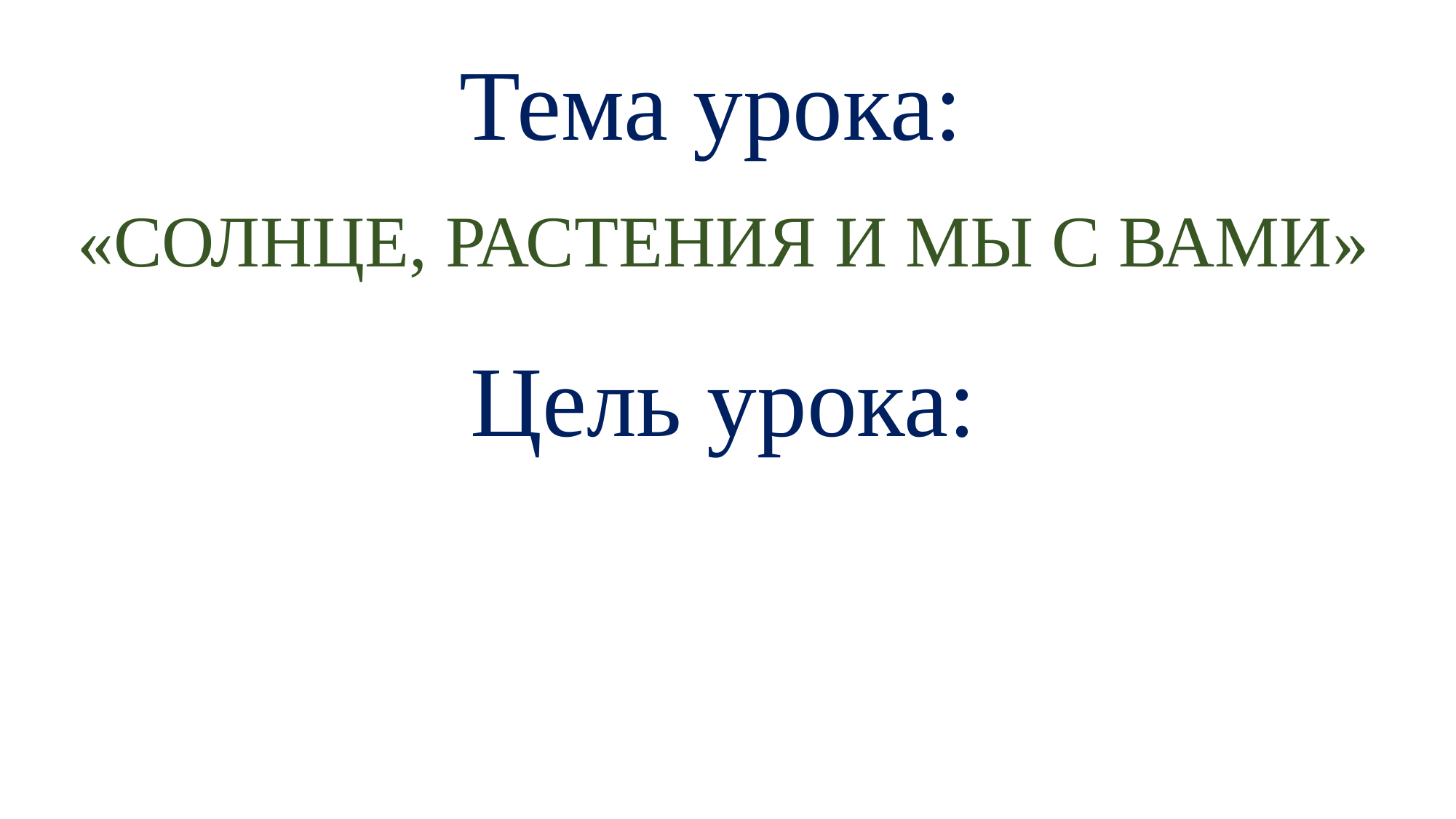

Тема урока:
«СОЛНЦЕ, РАСТЕНИЯ И МЫ С ВАМИ»
Цель урока: